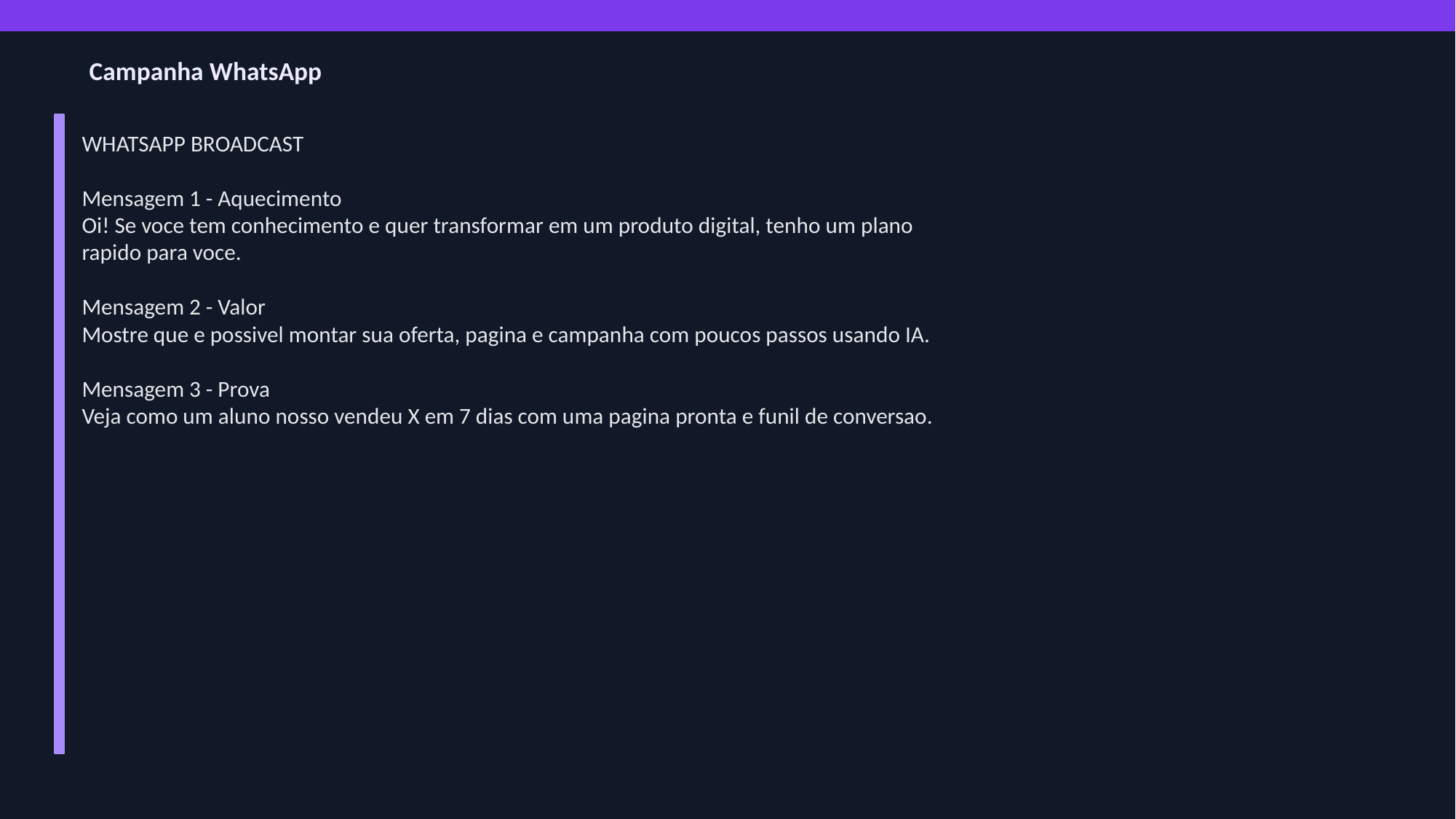

Campanha WhatsApp

WHATSAPP BROADCAST

Mensagem 1 - Aquecimento
Oi! Se voce tem conhecimento e quer transformar em um produto digital, tenho um plano
rapido para voce.

Mensagem 2 - Valor
Mostre que e possivel montar sua oferta, pagina e campanha com poucos passos usando IA.

Mensagem 3 - Prova
Veja como um aluno nosso vendeu X em 7 dias com uma pagina pronta e funil de conversao.